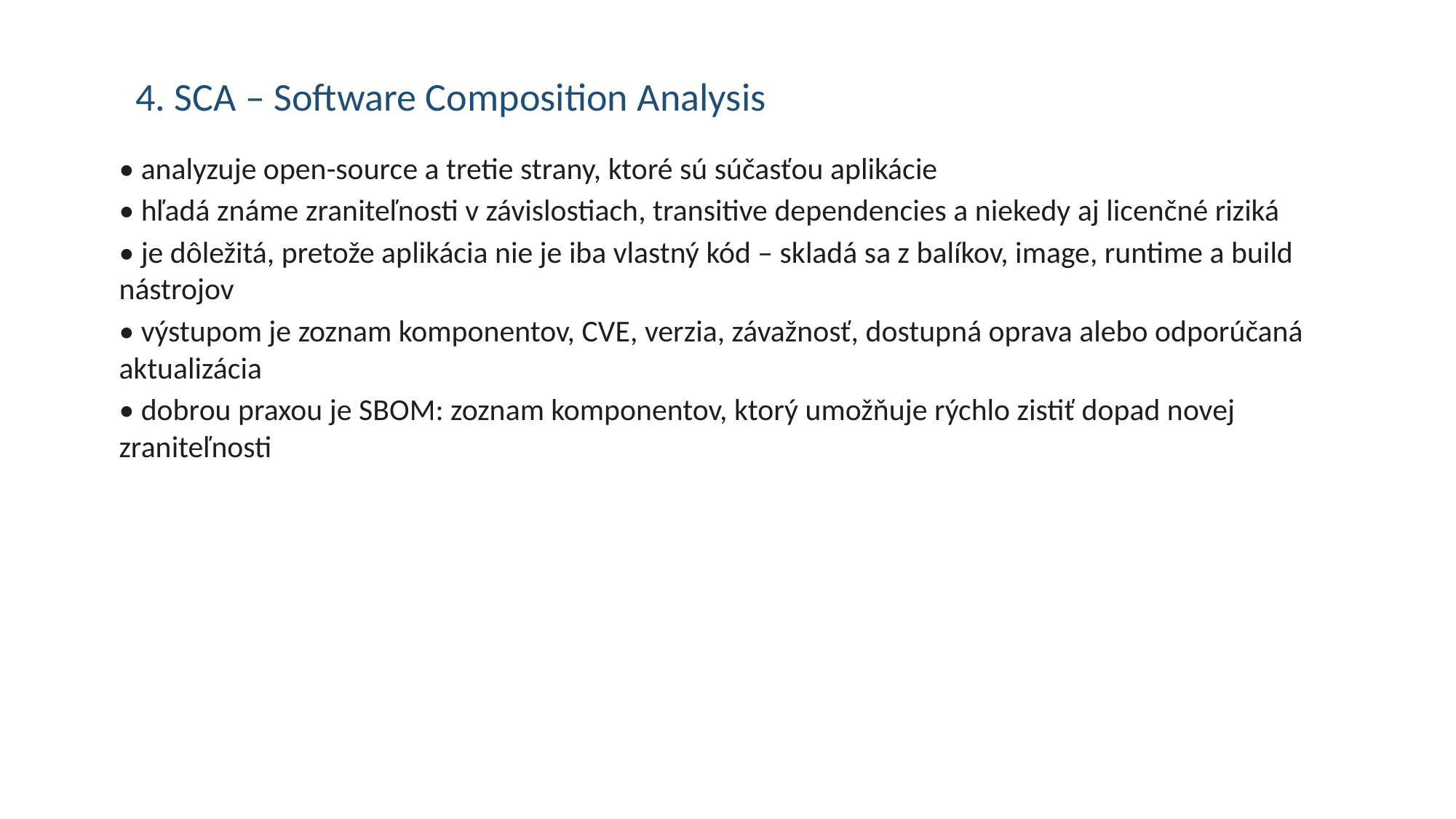

# 4. SCA – Software Composition Analysis
• analyzuje open-source a tretie strany, ktoré sú súčasťou aplikácie
• hľadá známe zraniteľnosti v závislostiach, transitive dependencies a niekedy aj licenčné riziká
• je dôležitá, pretože aplikácia nie je iba vlastný kód – skladá sa z balíkov, image, runtime a build nástrojov
• výstupom je zoznam komponentov, CVE, verzia, závažnosť, dostupná oprava alebo odporúčaná aktualizácia
• dobrou praxou je SBOM: zoznam komponentov, ktorý umožňuje rýchlo zistiť dopad novej zraniteľnosti